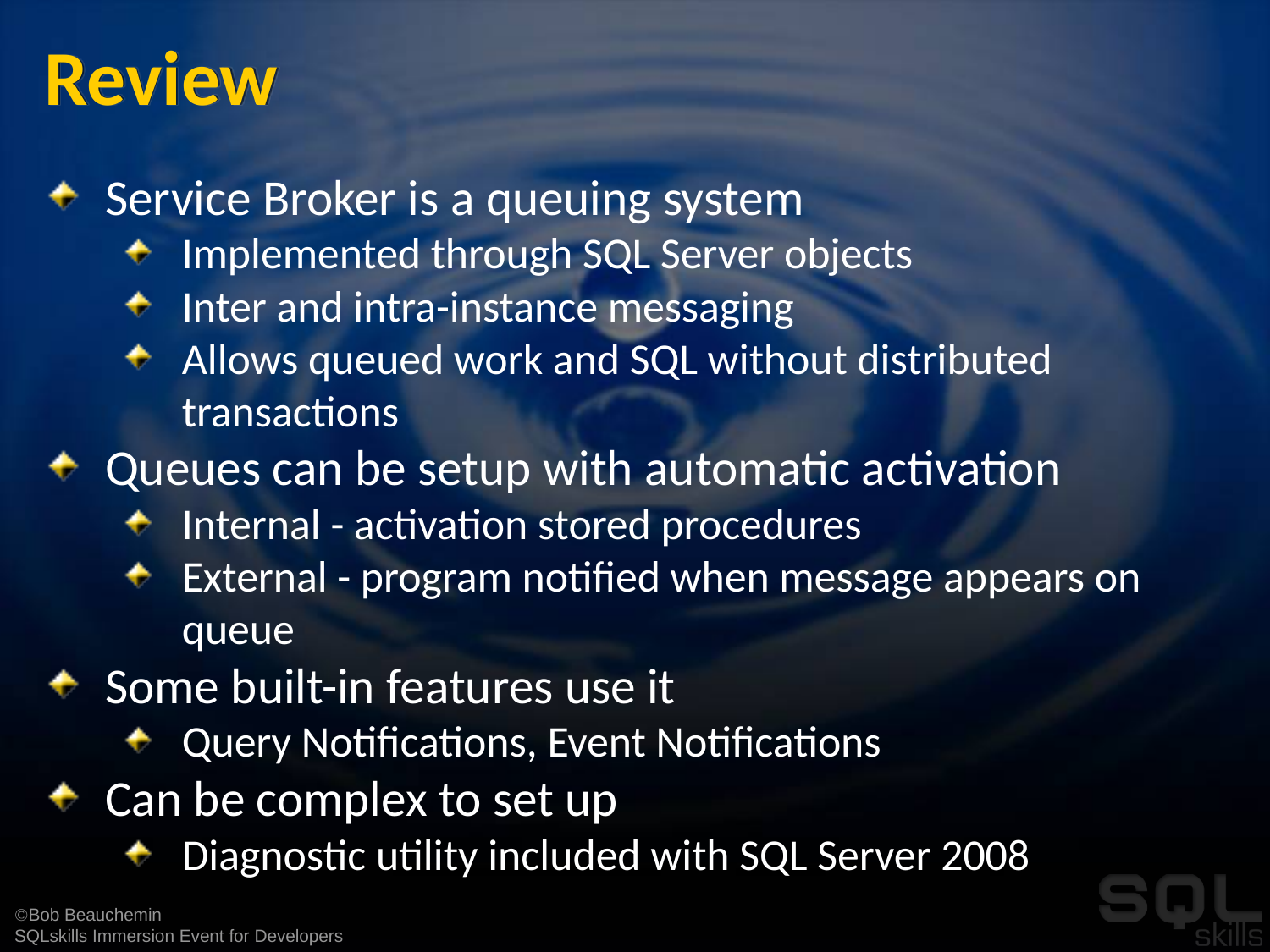

# Review
Service Broker is a queuing system
Implemented through SQL Server objects
Inter and intra-instance messaging
Allows queued work and SQL without distributed transactions
Queues can be setup with automatic activation
Internal - activation stored procedures
External - program notified when message appears on queue
Some built-in features use it
Query Notifications, Event Notifications
Can be complex to set up
Diagnostic utility included with SQL Server 2008